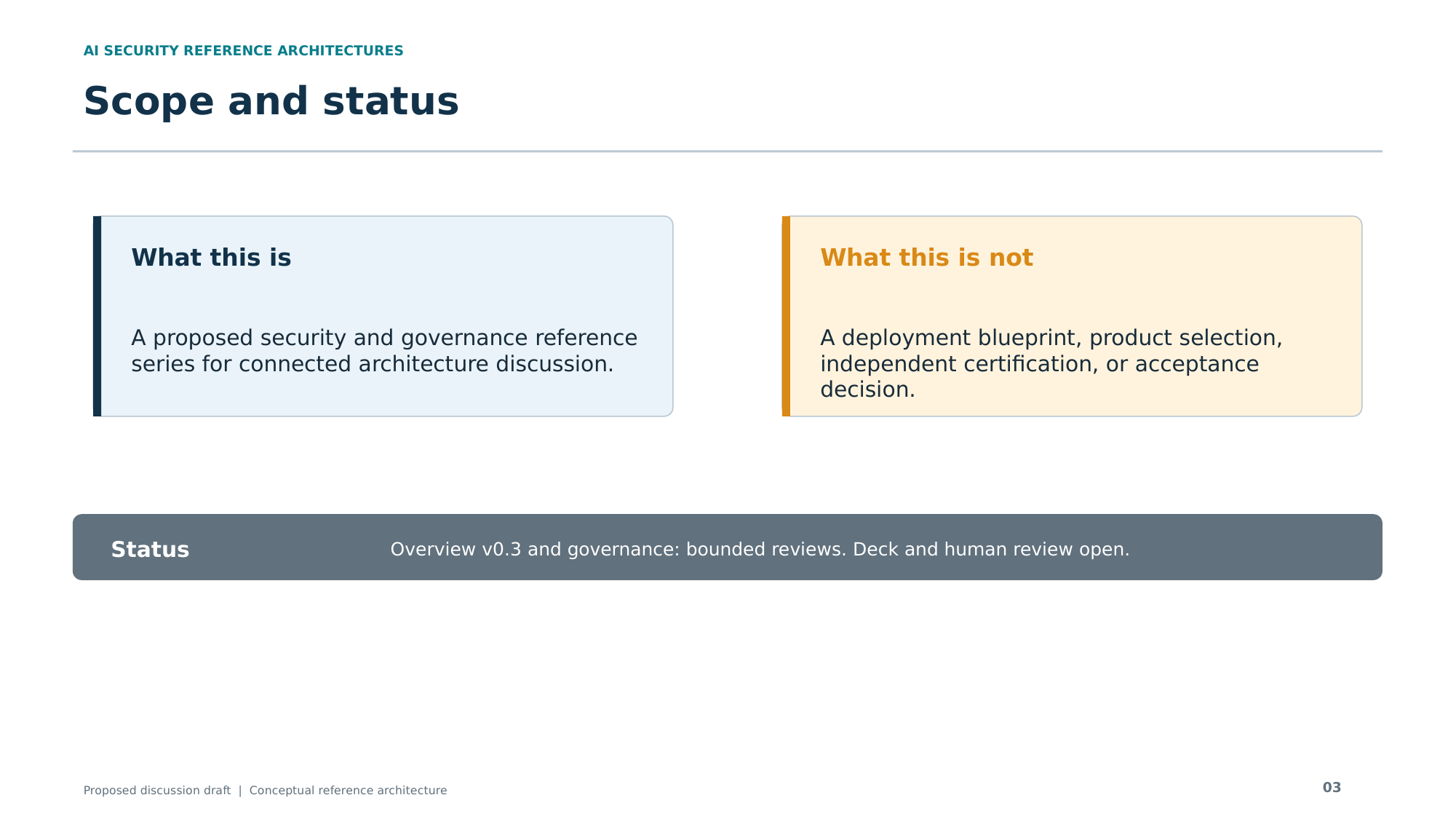

AI SECURITY REFERENCE ARCHITECTURES
Scope and status

What this is
What this is not
A proposed security and governance reference series for connected architecture discussion.
A deployment blueprint, product selection, independent certification, or acceptance decision.

Status
Overview v0.3 and governance: bounded reviews. Deck and human review open.
03
Proposed discussion draft  |  Conceptual reference architecture